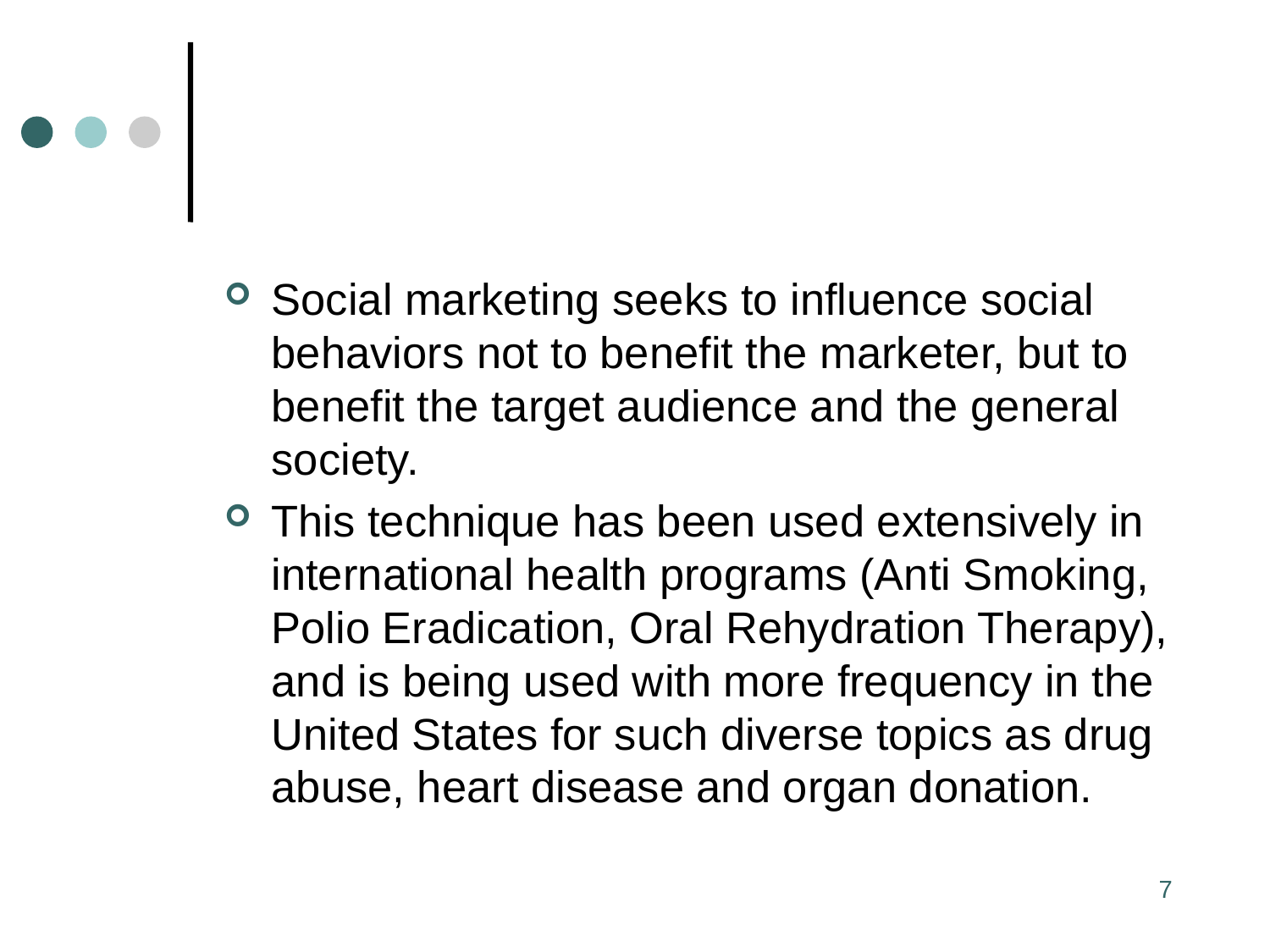

#
Social marketing seeks to influence social behaviors not to benefit the marketer, but to benefit the target audience and the general society.
This technique has been used extensively in international health programs (Anti Smoking, Polio Eradication, Oral Rehydration Therapy), and is being used with more frequency in the United States for such diverse topics as drug abuse, heart disease and organ donation.

7